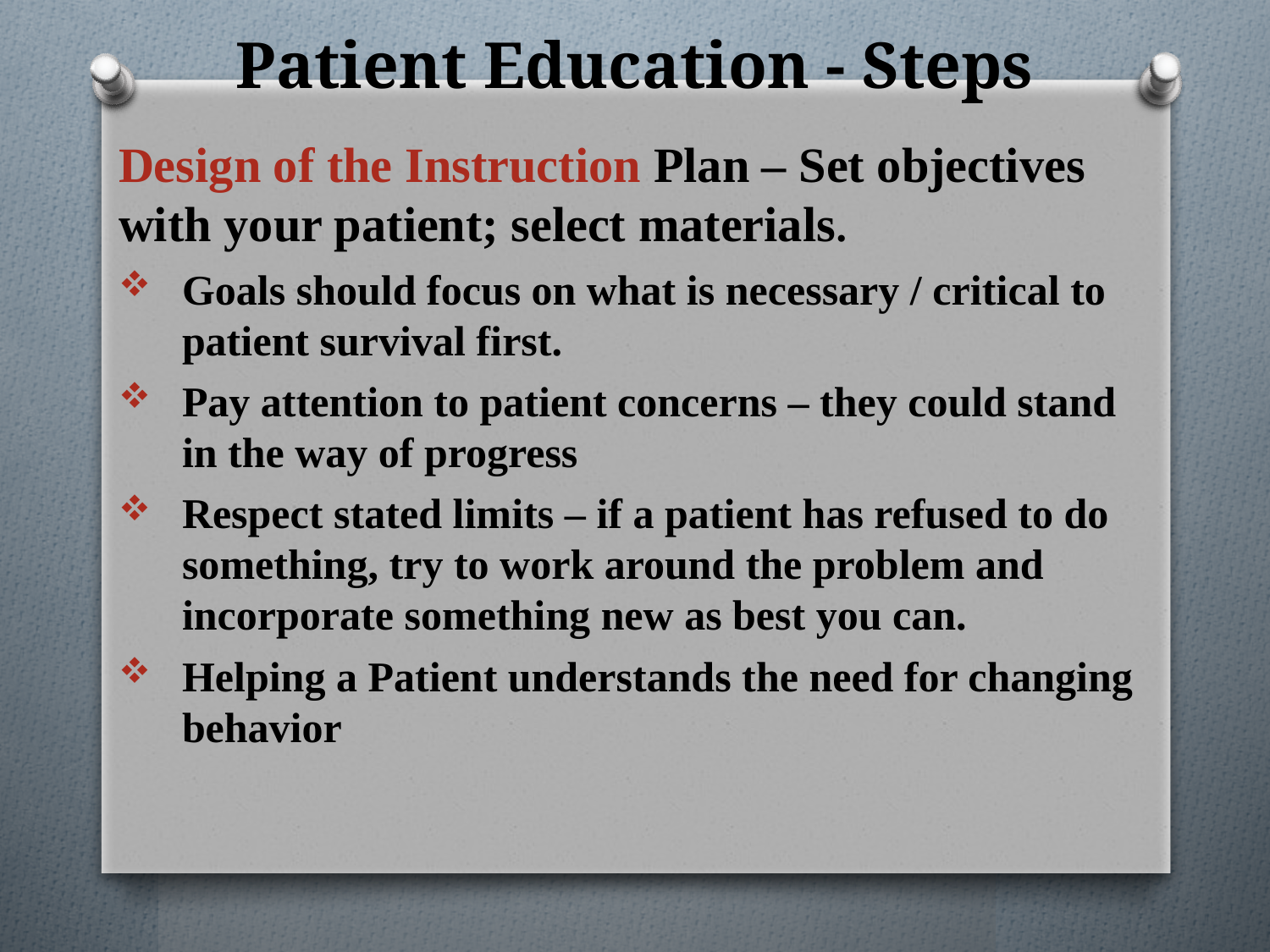

# Patient Education - Steps
Design of the Instruction Plan – Set objectives with your patient; select materials.
Goals should focus on what is necessary / critical to patient survival first.
Pay attention to patient concerns – they could stand in the way of progress
Respect stated limits – if a patient has refused to do something, try to work around the problem and incorporate something new as best you can.
Helping a Patient understands the need for changing behavior